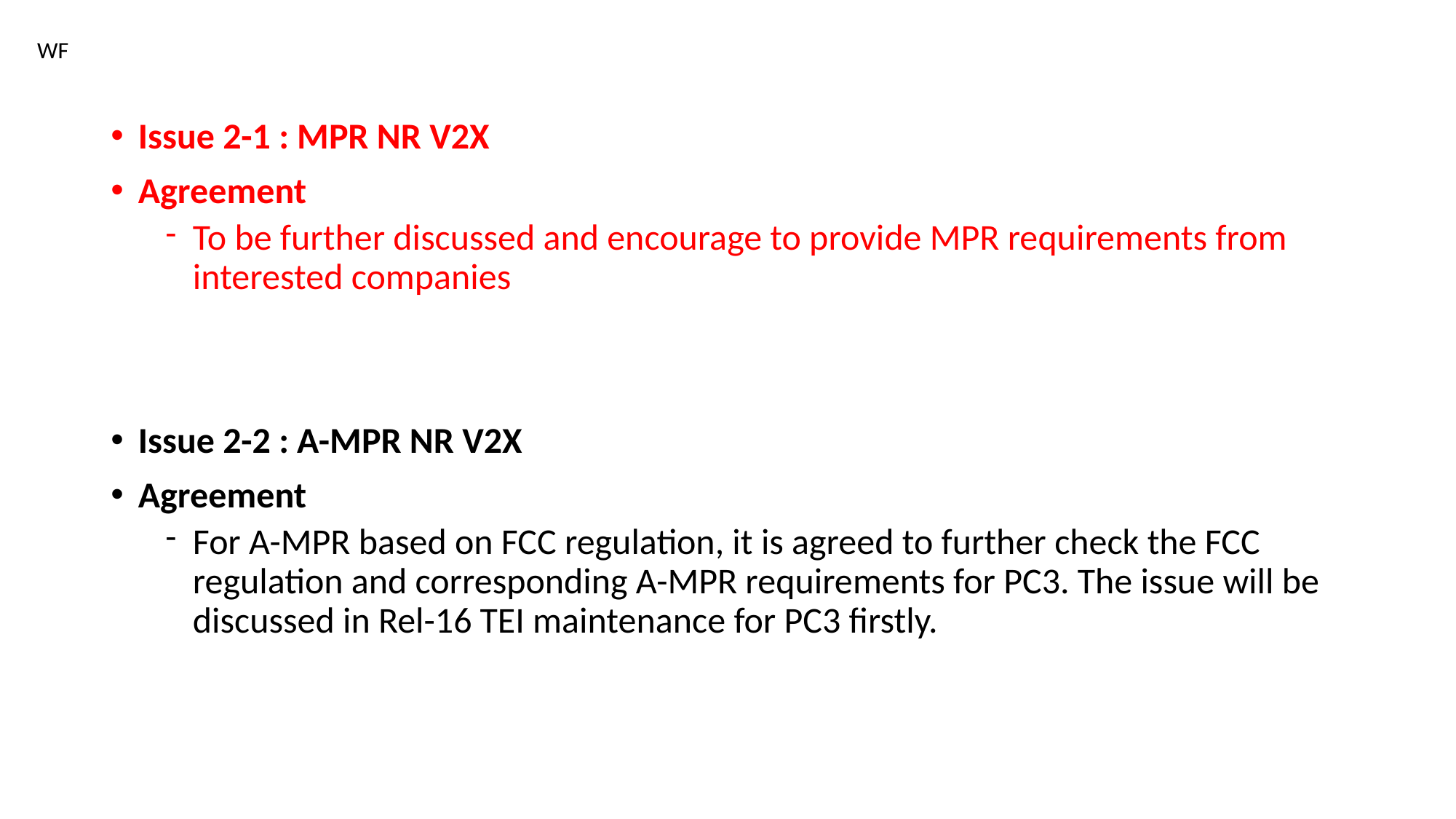

# WF
Issue 2-1 : MPR NR V2X
Agreement
To be further discussed and encourage to provide MPR requirements from interested companies

Issue 2-2 : A-MPR NR V2X
Agreement
For A-MPR based on FCC regulation, it is agreed to further check the FCC regulation and corresponding A-MPR requirements for PC3. The issue will be discussed in Rel-16 TEI maintenance for PC3 firstly.